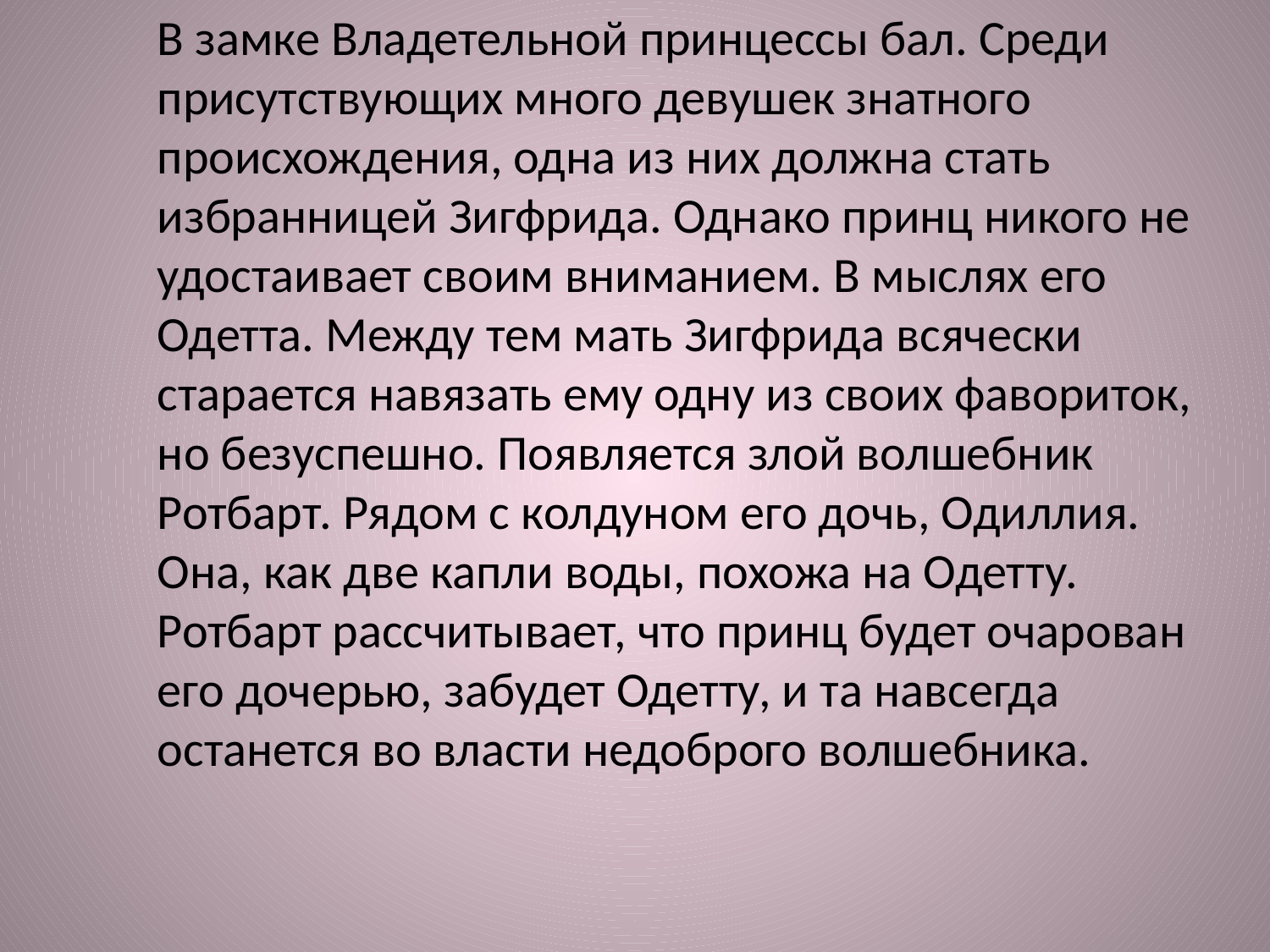

В замке Владетельной принцессы бал. Среди присутствующих много девушек знатного происхождения, одна из них должна стать избранницей Зигфрида. Однако принц никого не удостаивает своим вниманием. В мыслях его Одетта. Между тем мать Зигфрида всячески старается навязать ему одну из своих фавориток, но безуспешно. Появляется злой волшебник Ротбарт. Рядом с колдуном его дочь, Одиллия. Она, как две капли воды, похожа на Одетту. Ротбарт рассчитывает, что принц будет очарован его дочерью, забудет Одетту, и та навсегда останется во власти недоброго волшебника.